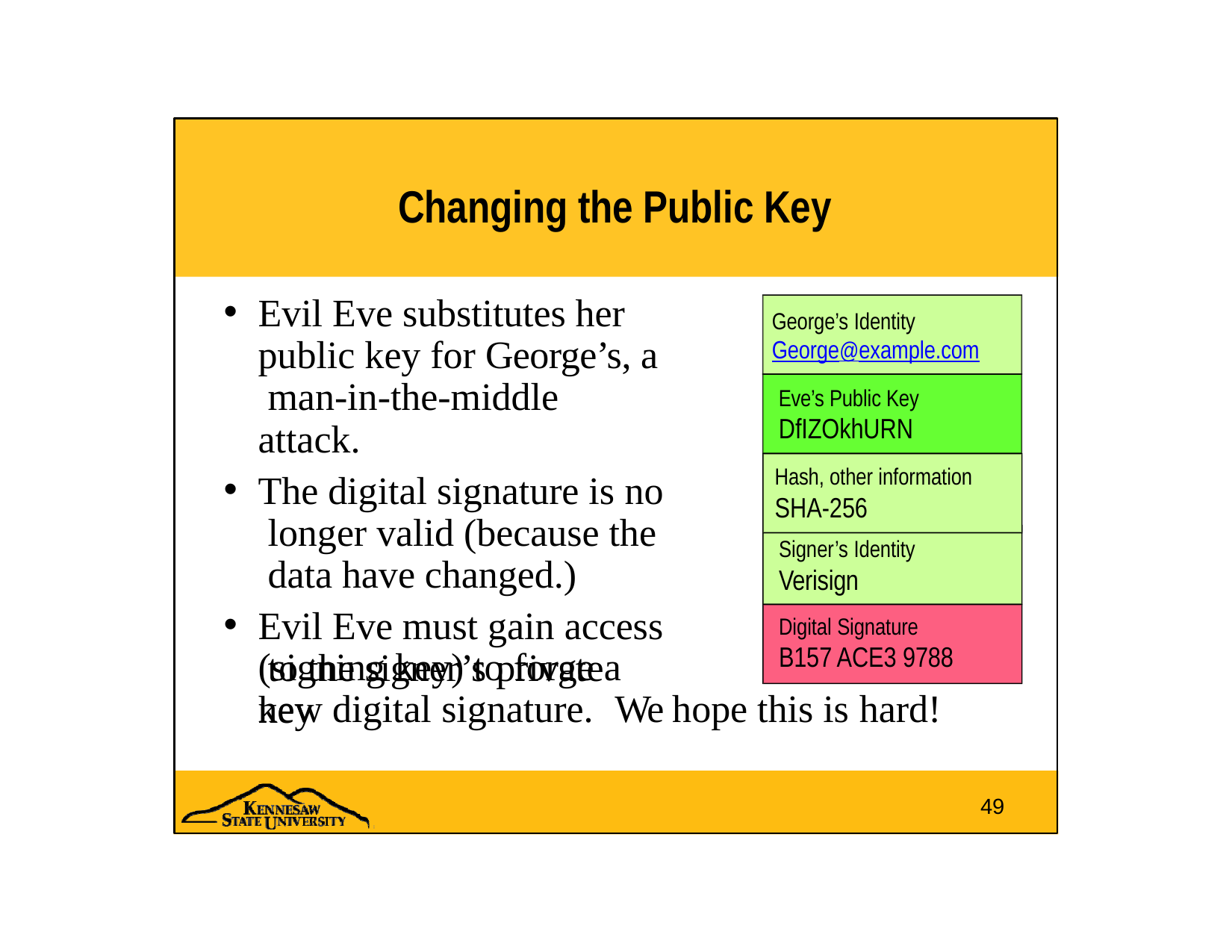

# Changing the Public Key
Evil Eve substitutes her  public key for George’s, a  man-in-the-middle attack.
The digital signature is no  longer valid (because the  data have changed.)
Evil Eve must gain access  to the signer’s private key

George’s Identity
George@example.com

Eve’s Public Key
DfIZOkhURN

Hash, other information
SHA-256
Signer’s Identity
Verisign

Digital Signature
B157 ACE3 9788
(signing key) to forge a
new digital signature.	We hope this is hard!

49